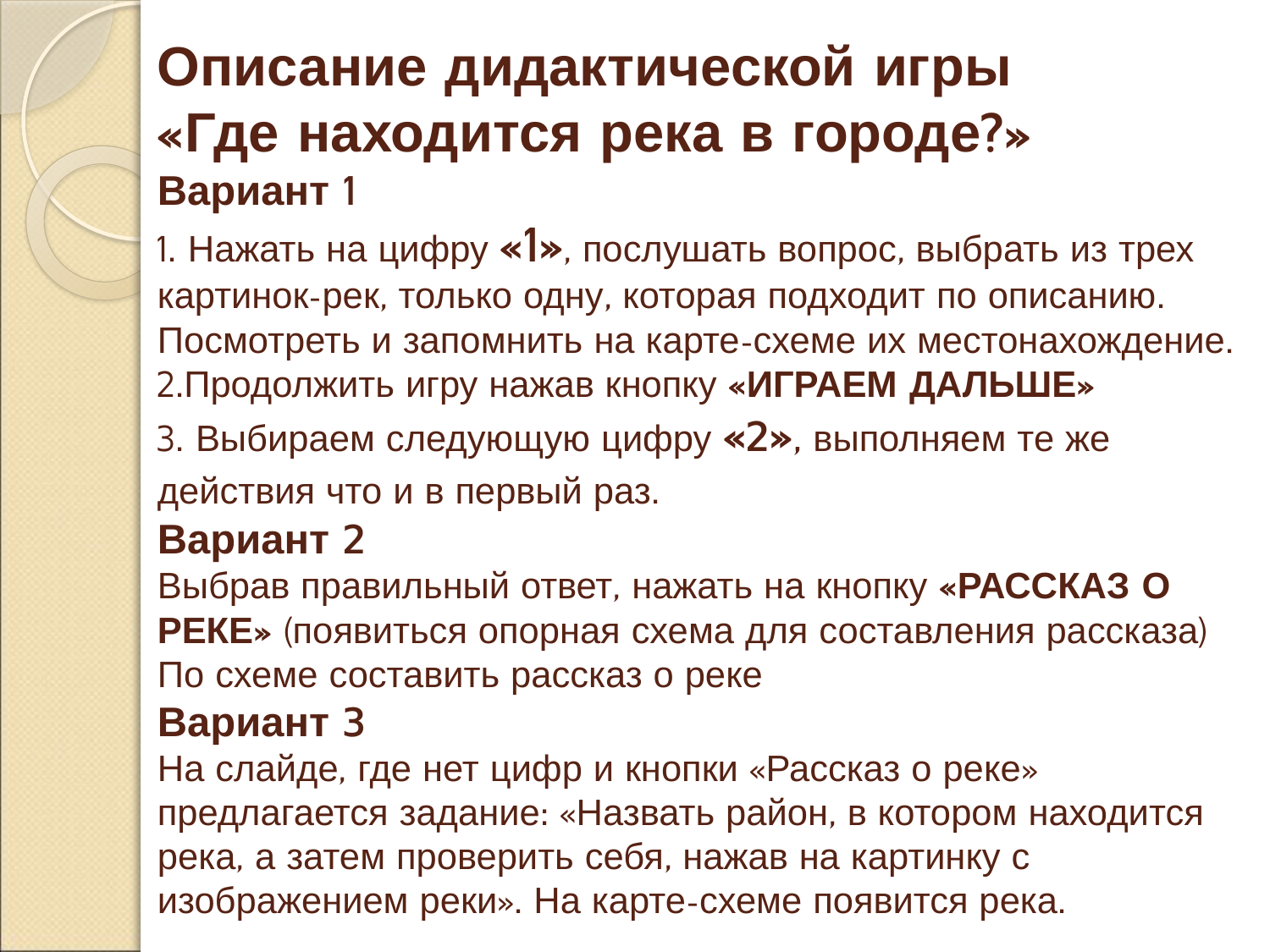

# Описание дидактической игры «Где находится река в городе?» Вариант 1 1. Нажать на цифру «1», послушать вопрос, выбрать из трех картинок-рек, только одну, которая подходит по описанию. Посмотреть и запомнить на карте-схеме их местонахождение. 2.Продолжить игру нажав кнопку «ИГРАЕМ ДАЛЬШЕ» 3. Выбираем следующую цифру «2», выполняем те же действия что и в первый раз. Вариант 2 Выбрав правильный ответ, нажать на кнопку «РАССКАЗ О РЕКЕ» (появиться опорная схема для составления рассказа) По схеме составить рассказ о реке Вариант 3 На слайде, где нет цифр и кнопки «Рассказ о реке» предлагается задание: «Назвать район, в котором находится река, а затем проверить себя, нажав на картинку с изображением реки». На карте-схеме появится река.